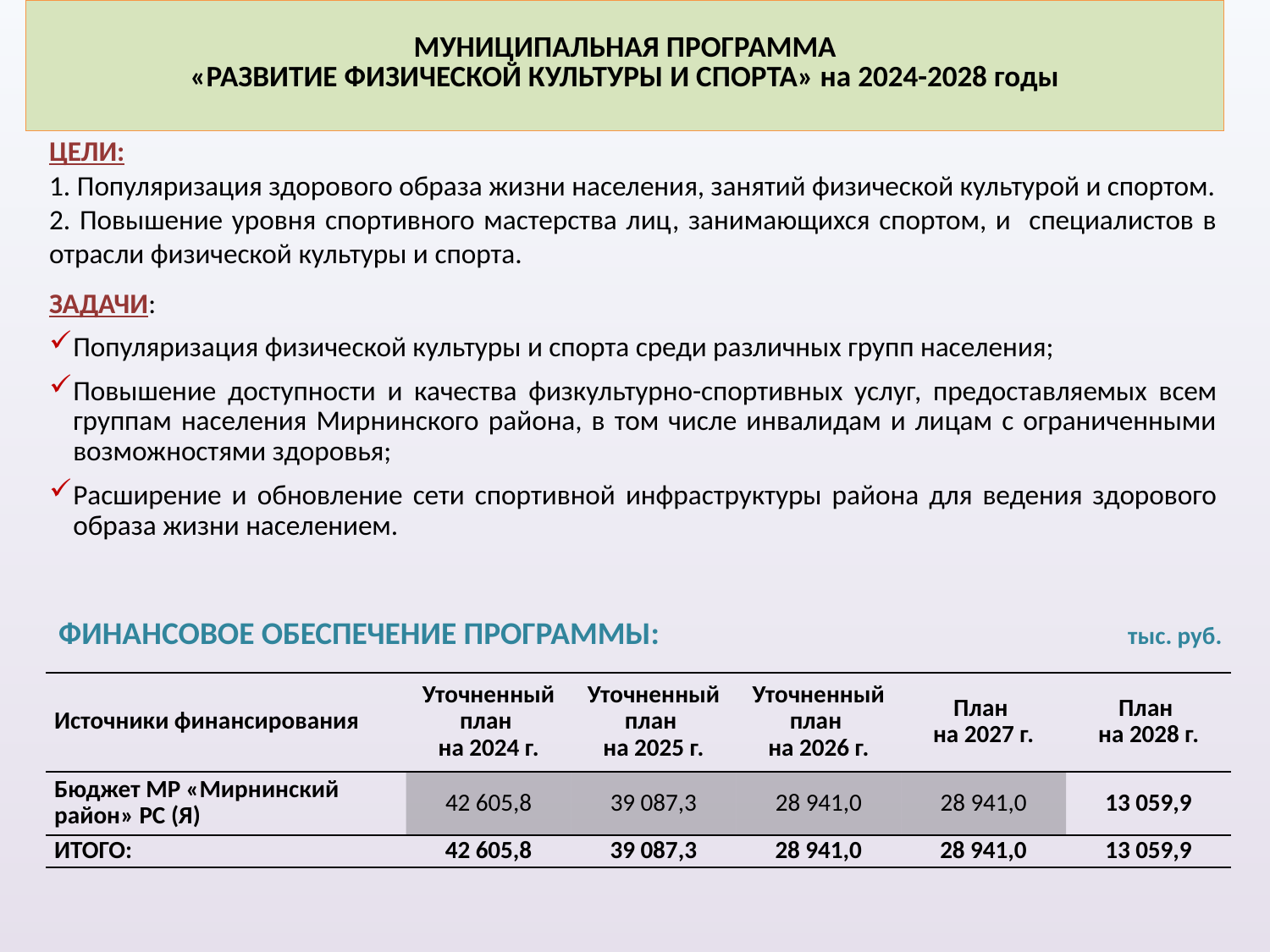

# МУНИЦИПАЛЬНАЯ ПРОГРАММА «РАЗВИТИЕ ФИЗИЧЕСКОЙ КУЛЬТУРЫ И СПОРТА» на 2024-2028 годы
ЦЕЛИ:
1. Популяризация здорового образа жизни населения, занятий физической культурой и спортом.
2. Повышение уровня спортивного мастерства лиц, занимающихся спортом, и  специалистов в отрасли физической культуры и спорта.
ЗАДАЧИ:
Популяризация физической культуры и спорта среди различных групп населения;
Повышение доступности и качества физкультурно-спортивных услуг, предоставляемых всем группам населения Мирнинского района, в том числе инвалидам и лицам с ограниченными возможностями здоровья;
Расширение и обновление сети спортивной инфраструктуры района для ведения здорового образа жизни населением.

ФИНАНСОВОЕ ОБЕСПЕЧЕНИЕ ПРОГРАММЫ:                                                                 тыс. руб.
| Источники финансирования | Уточненный план на 2024 г. | Уточненный план на 2025 г. | Уточненный план на 2026 г. | План на 2027 г. | План на 2028 г. |
| --- | --- | --- | --- | --- | --- |
| Бюджет МР «Мирнинский район» РС (Я) | 42 605,8 | 39 087,3 | 28 941,0 | 28 941,0 | 13 059,9 |
| ИТОГО: | 42 605,8 | 39 087,3 | 28 941,0 | 28 941,0 | 13 059,9 |